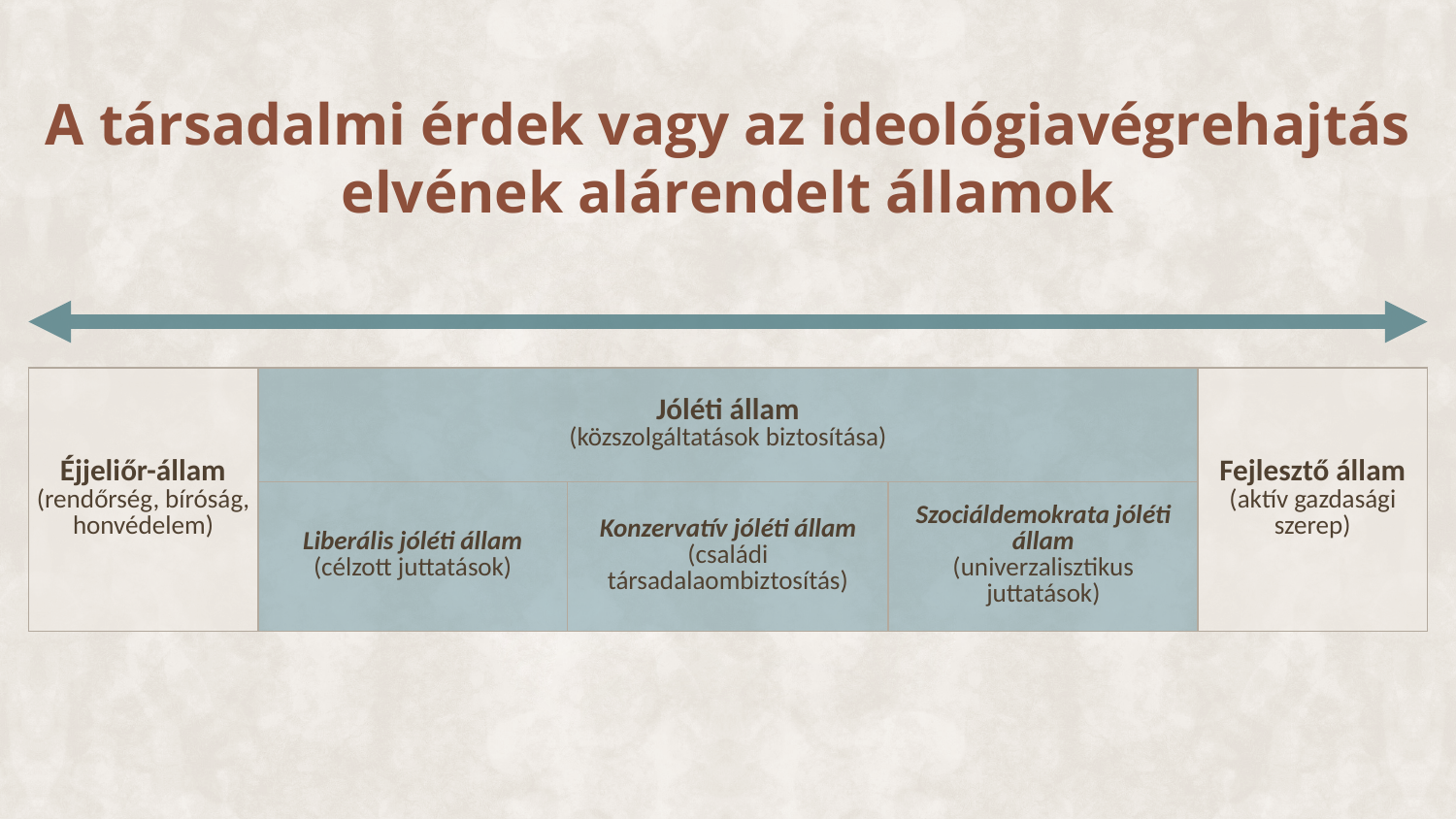

# A társadalmi érdek vagy az ideológiavégrehajtás elvének alárendelt államok
| Éjjeliőr-állam (rendőrség, bíróság, honvédelem) | Jóléti állam (közszolgáltatások biztosítása) |  |  | Fejlesztő állam (aktív gazdasági szerep) |
| --- | --- | --- | --- | --- |
|  | Liberális jóléti állam (célzott juttatások) | Konzervatív jóléti állam (családi társadalaombiztosítás) | Szociáldemokrata jóléti állam (univerzalisztikus juttatások) |  |